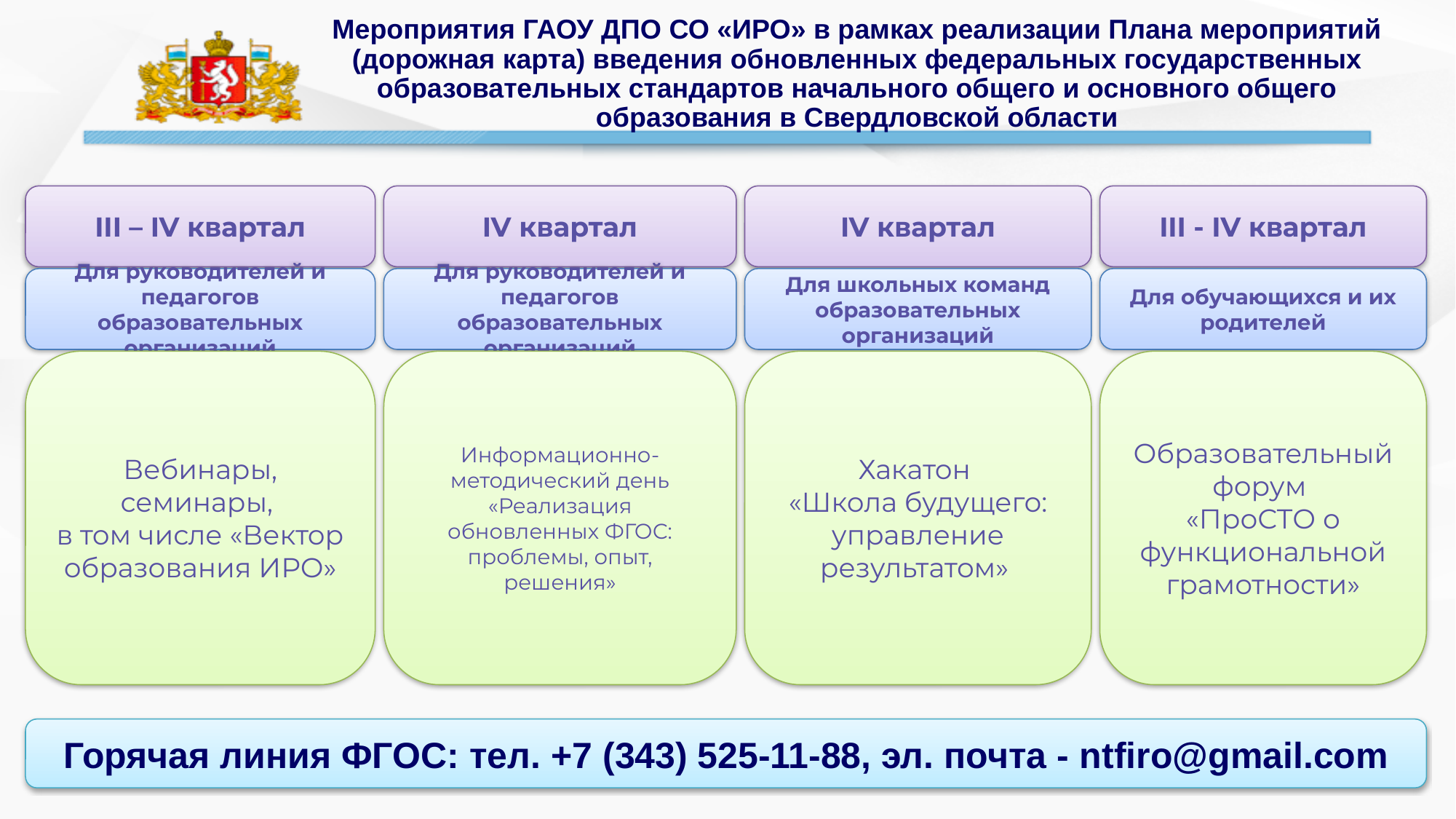

8
# Мероприятия ГАОУ ДПО СО «ИРО» в рамках реализации Плана мероприятий (дорожная карта) введения обновленных федеральных государственных образовательных стандартов начального общего и основного общего образования в Свердловской области
III – IV квартал
Для руководителей и педагогов образовательных организаций
Вебинары, семинары,
в том числе «Вектор образования ИРО»
IV квартал
Для руководителей и педагогов образовательных организаций
Информационно-методический день «Реализация обновленных ФГОС: проблемы, опыт, решения»
IV квартал
Для школьных команд образовательных организаций
Хакатон
«Школа будущего: управление результатом»
III - IV квартал
Для обучающихся и их родителей
Образовательный форум
«ПроСТО о функциональной грамотности»
Горячая линия ФГОС: тел. +7 (343) 525-11-88, эл. почта - ntfiro@gmail.com